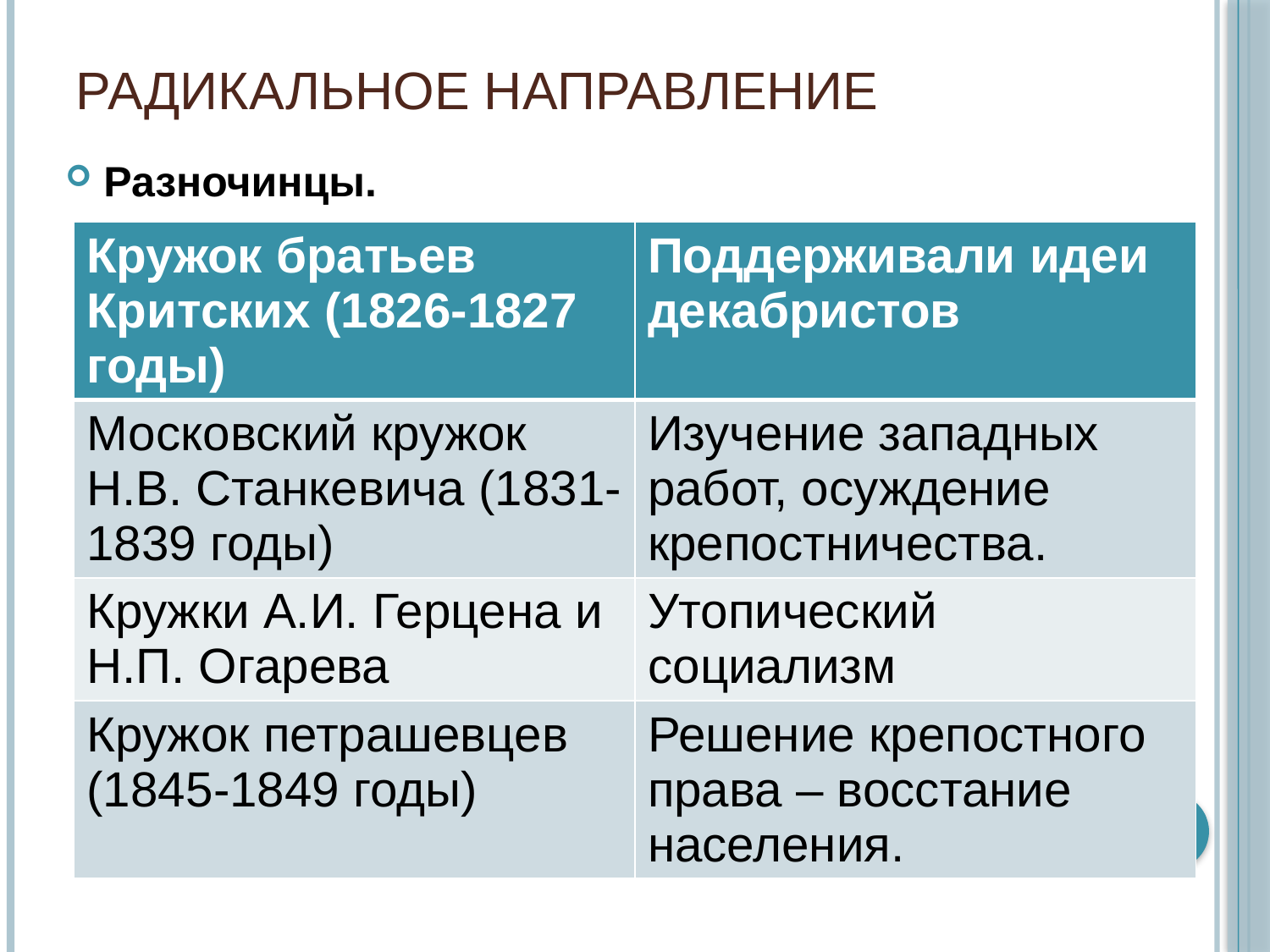

# Радикальное направление
Разночинцы.

| Кружок братьев Критских (1826-1827 годы) | Поддерживали идеи декабристов |
| --- | --- |
| Московский кружок Н.В. Станкевича (1831-1839 годы) | Изучение западных работ, осуждение крепостничества. |
| Кружки А.И. Герцена и Н.П. Огарева | Утопический социализм |
| Кружок петрашевцев (1845-1849 годы) | Решение крепостного права – восстание населения. |